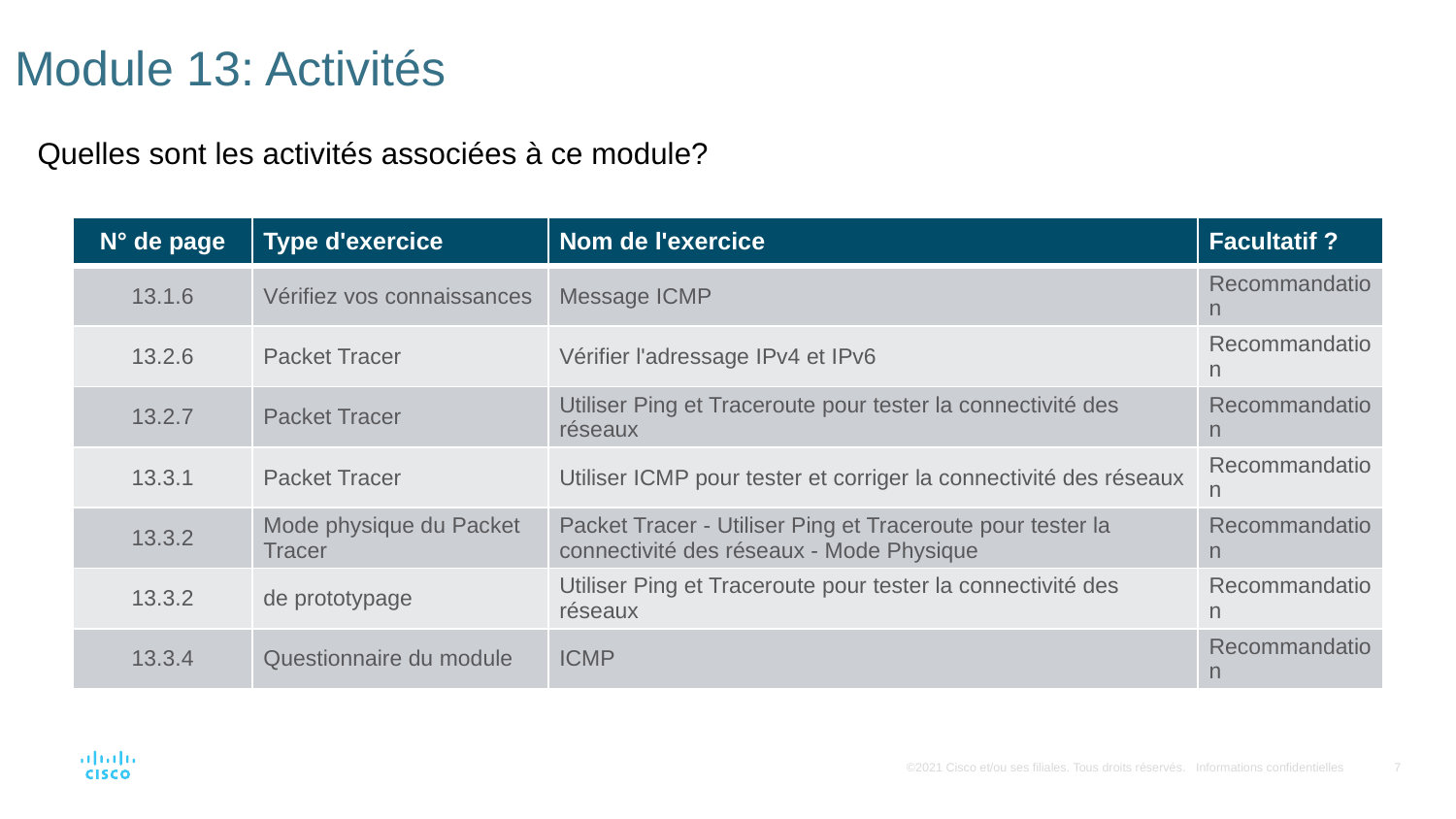

# Module 13: Activités
Quelles sont les activités associées à ce module?

| N° de page | Type d'exercice | Nom de l'exercice | Facultatif ? |
| --- | --- | --- | --- |
| 13.1.6 | Vérifiez vos connaissances | Message ICMP | Recommandation |
| 13.2.6 | Packet Tracer | Vérifier l'adressage IPv4 et IPv6 | Recommandation |
| 13.2.7 | Packet Tracer | Utiliser Ping et Traceroute pour tester la connectivité des réseaux | Recommandation |
| 13.3.1 | Packet Tracer | Utiliser ICMP pour tester et corriger la connectivité des réseaux | Recommandation |
| 13.3.2 | Mode physique du Packet Tracer | Packet Tracer - Utiliser Ping et Traceroute pour tester la connectivité des réseaux - Mode Physique | Recommandation |
| 13.3.2 | de prototypage | Utiliser Ping et Traceroute pour tester la connectivité des réseaux | Recommandation |
| 13.3.4 | Questionnaire du module | ICMP | Recommandation |